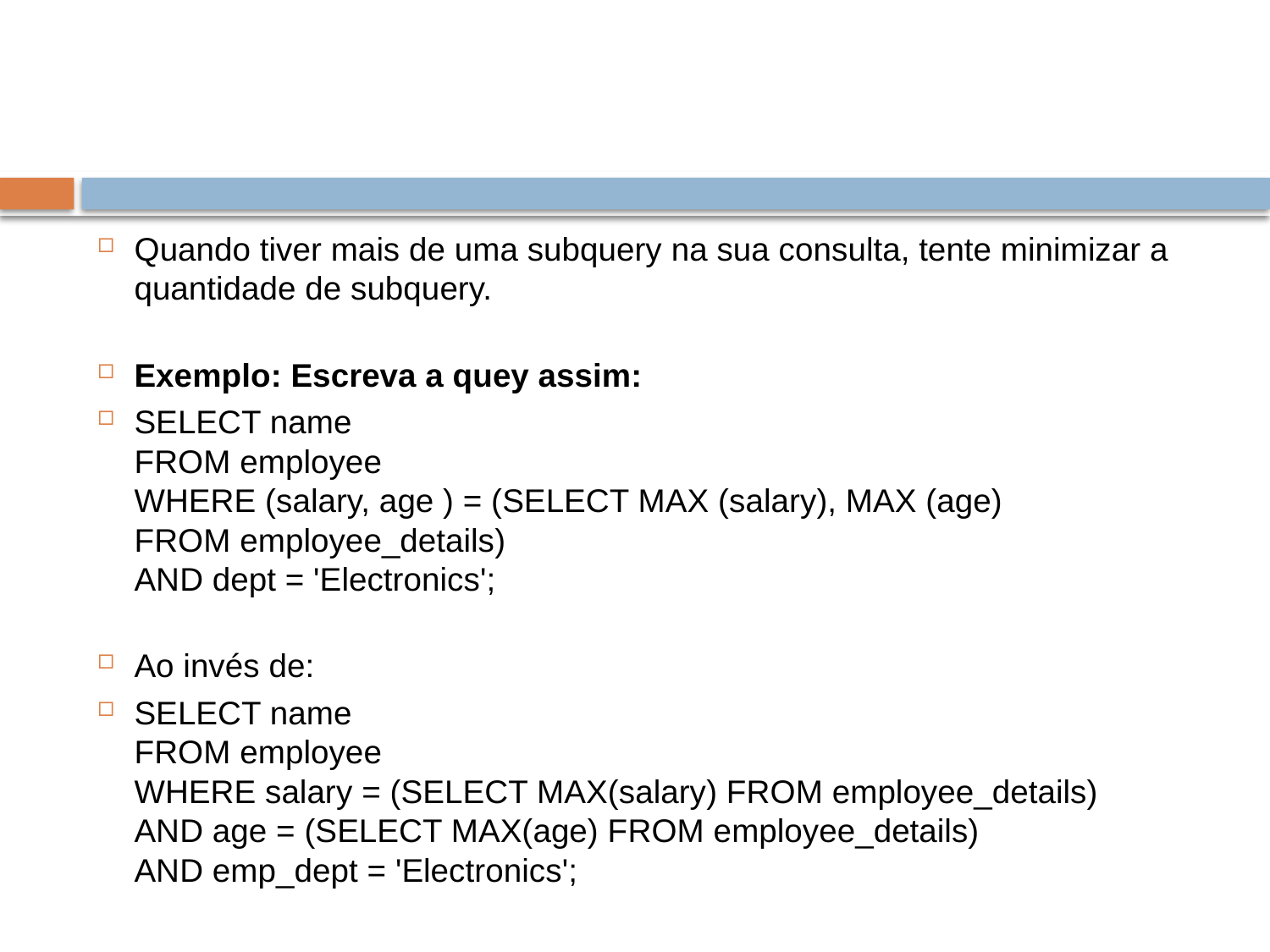

#
Quando tiver mais de uma subquery na sua consulta, tente minimizar a quantidade de subquery.
Exemplo: Escreva a quey assim:
SELECT name
FROM employee
WHERE (salary, age ) = (SELECT MAX (salary), MAX (age)
FROM employee_details)
AND dept = 'Electronics';
Ao invés de:
SELECT name
FROM employee
WHERE salary = (SELECT MAX(salary) FROM employee_details)
AND age = (SELECT MAX(age) FROM employee_details)
AND emp_dept = 'Electronics';